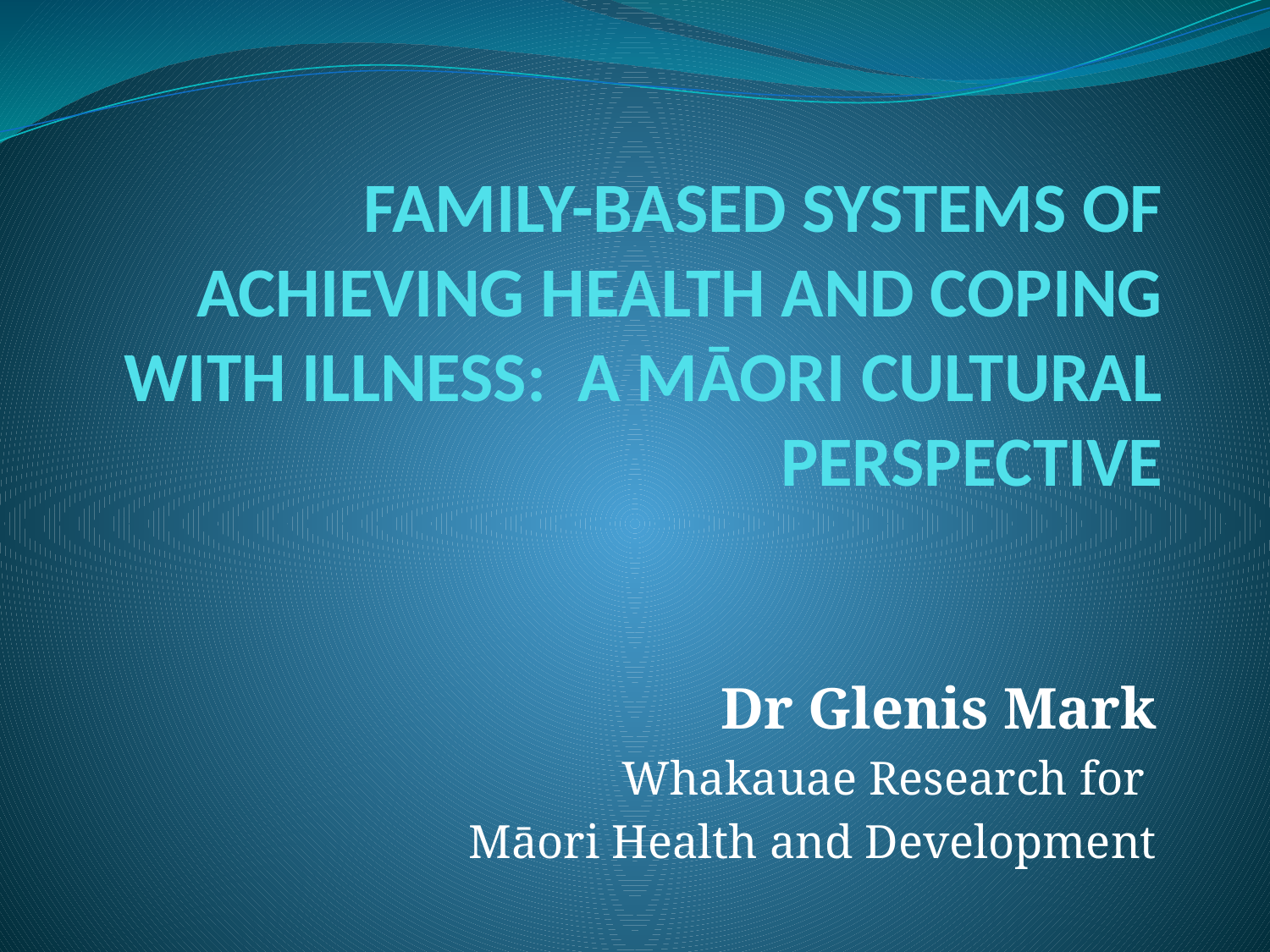

# FAMILY-BASED SYSTEMS OF ACHIEVING HEALTH AND COPING WITH ILLNESS:  A MĀORI CULTURAL PERSPECTIVE
Dr Glenis Mark
Whakauae Research for
Māori Health and Development